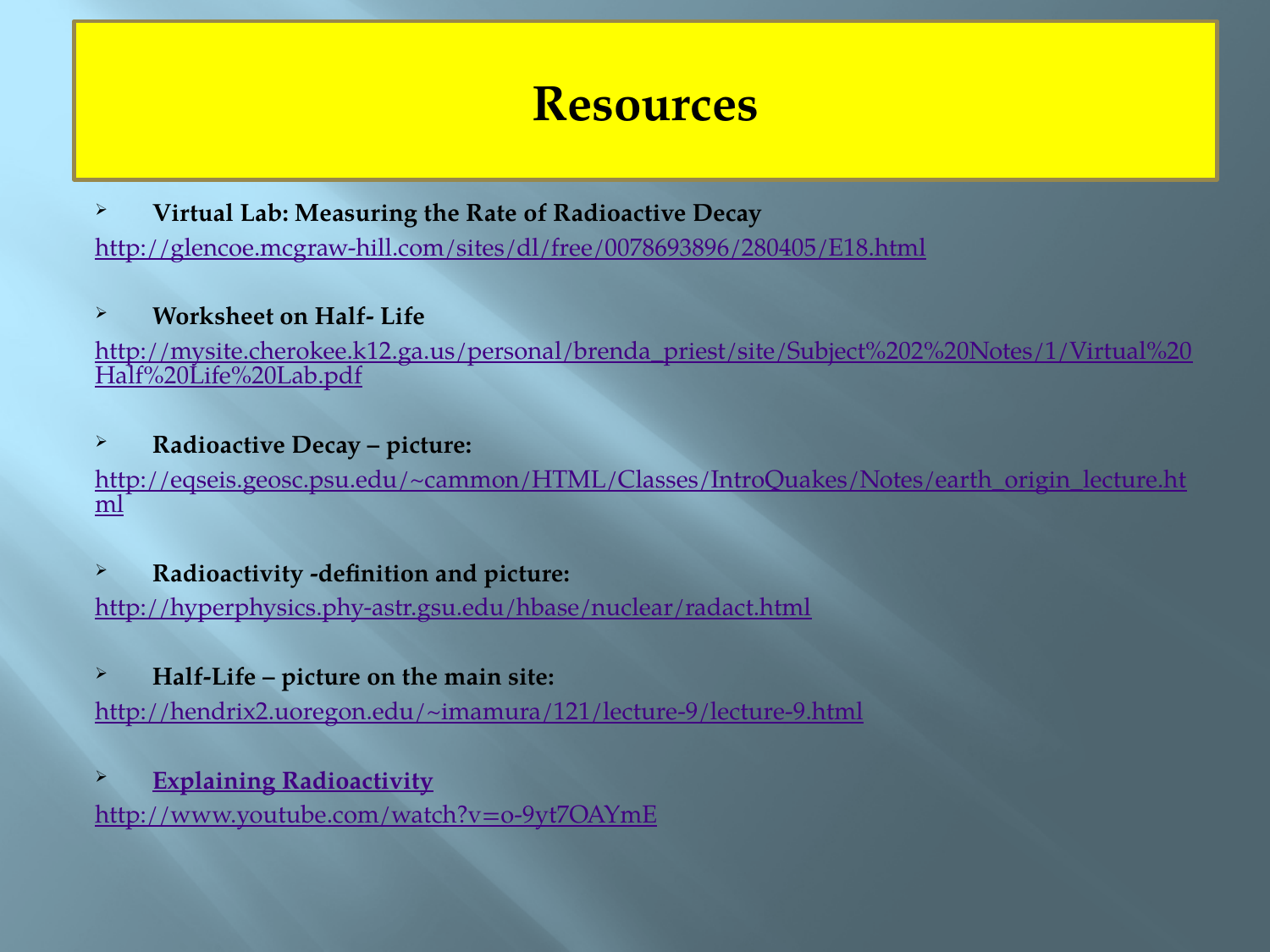

# Resources
Virtual Lab: Measuring the Rate of Radioactive Decay
http://glencoe.mcgraw-hill.com/sites/dl/free/0078693896/280405/E18.html

Worksheet on Half- Life
http://mysite.cherokee.k12.ga.us/personal/brenda_priest/site/Subject%202%20Notes/1/Virtual%20Half%20Life%20Lab.pdf

Radioactive Decay – picture:
http://eqseis.geosc.psu.edu/~cammon/HTML/Classes/IntroQuakes/Notes/earth_origin_lecture.html

Radioactivity -definition and picture:
http://hyperphysics.phy-astr.gsu.edu/hbase/nuclear/radact.html

Half-Life – picture on the main site:
http://hendrix2.uoregon.edu/~imamura/121/lecture-9/lecture-9.html

Explaining Radioactivity
http://www.youtube.com/watch?v=o-9yt7OAYmE